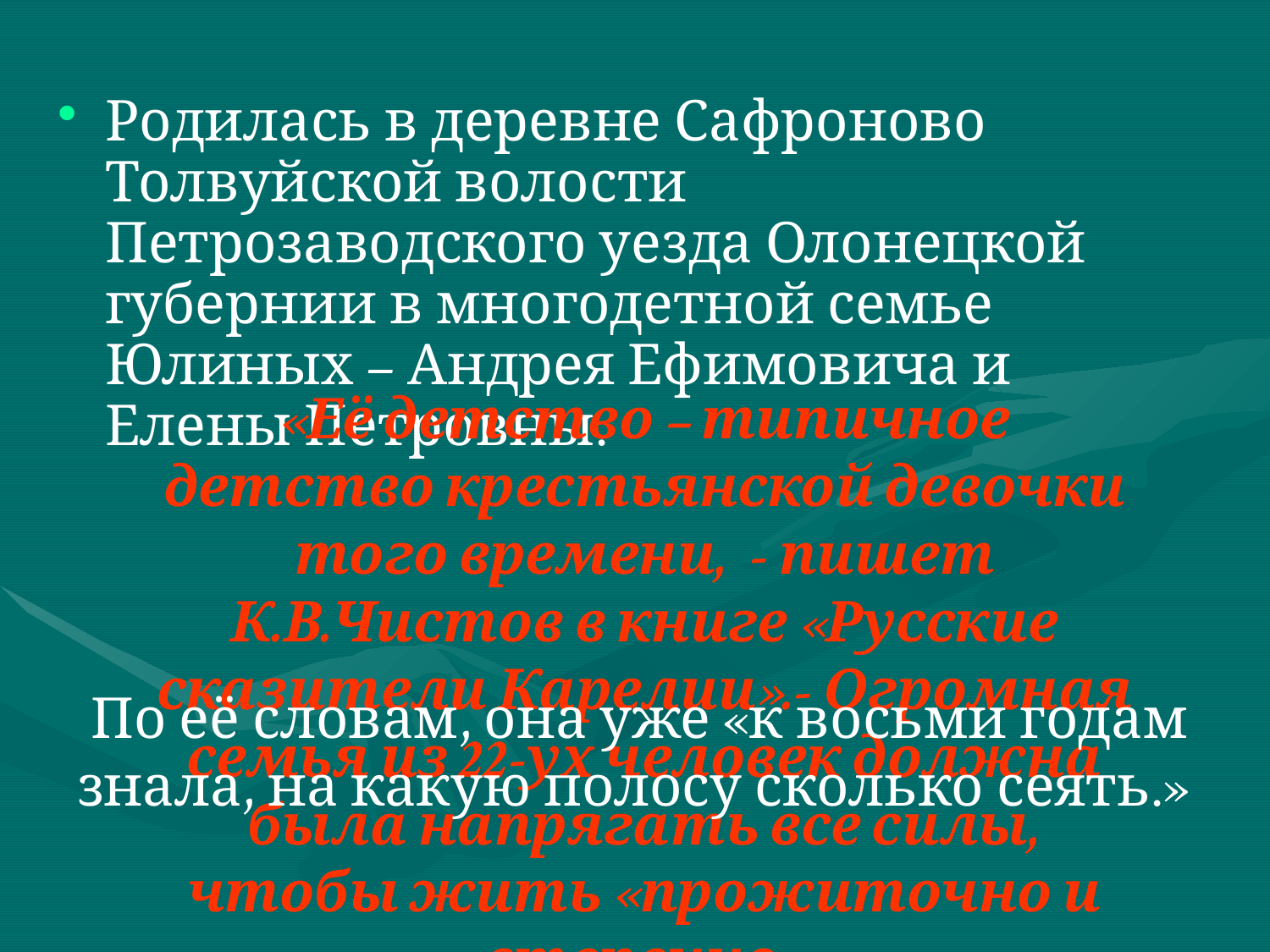

Родилась в деревне Сафроново Толвуйской волости Петрозаводского уезда Олонецкой губернии в многодетной семье Юлиных – Андрея Ефимовича и Елены Петровны.

«Её детство – типичное детство крестьянской девочки того времени,  - пишет К.В.Чистов в книге «Русские сказители Карелии».- Огромная семья из 22-ух человек должна была напрягать все силы, чтобы жить «прожиточно и степенно»
По её словам, она уже «к восьми годам знала, на какую полосу сколько сеять.»